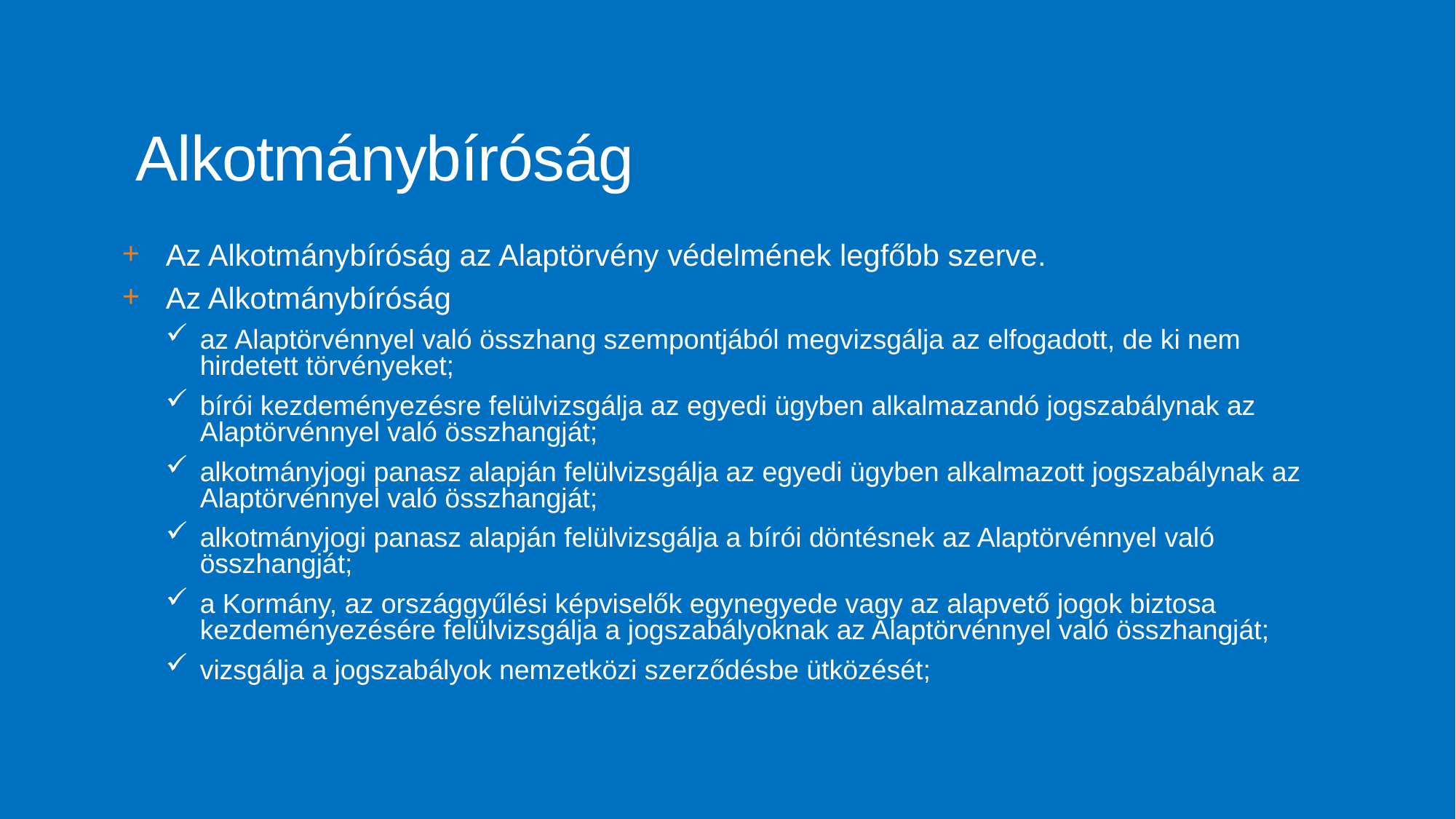

# Alkotmánybíróság
Az Alkotmánybíróság az Alaptörvény védelmének legfőbb szerve.
Az Alkotmánybíróság
az Alaptörvénnyel való összhang szempontjából megvizsgálja az elfogadott, de ki nem hirdetett törvényeket;
bírói kezdeményezésre felülvizsgálja az egyedi ügyben alkalmazandó jogszabálynak az Alaptörvénnyel való összhangját;
alkotmányjogi panasz alapján felülvizsgálja az egyedi ügyben alkalmazott jogszabálynak az Alaptörvénnyel való összhangját;
alkotmányjogi panasz alapján felülvizsgálja a bírói döntésnek az Alaptörvénnyel való összhangját;
a Kormány, az országgyűlési képviselők egynegyede vagy az alapvető jogok biztosa kezdeményezésére felülvizsgálja a jogszabályoknak az Alaptörvénnyel való összhangját;
vizsgálja a jogszabályok nemzetközi szerződésbe ütközését;